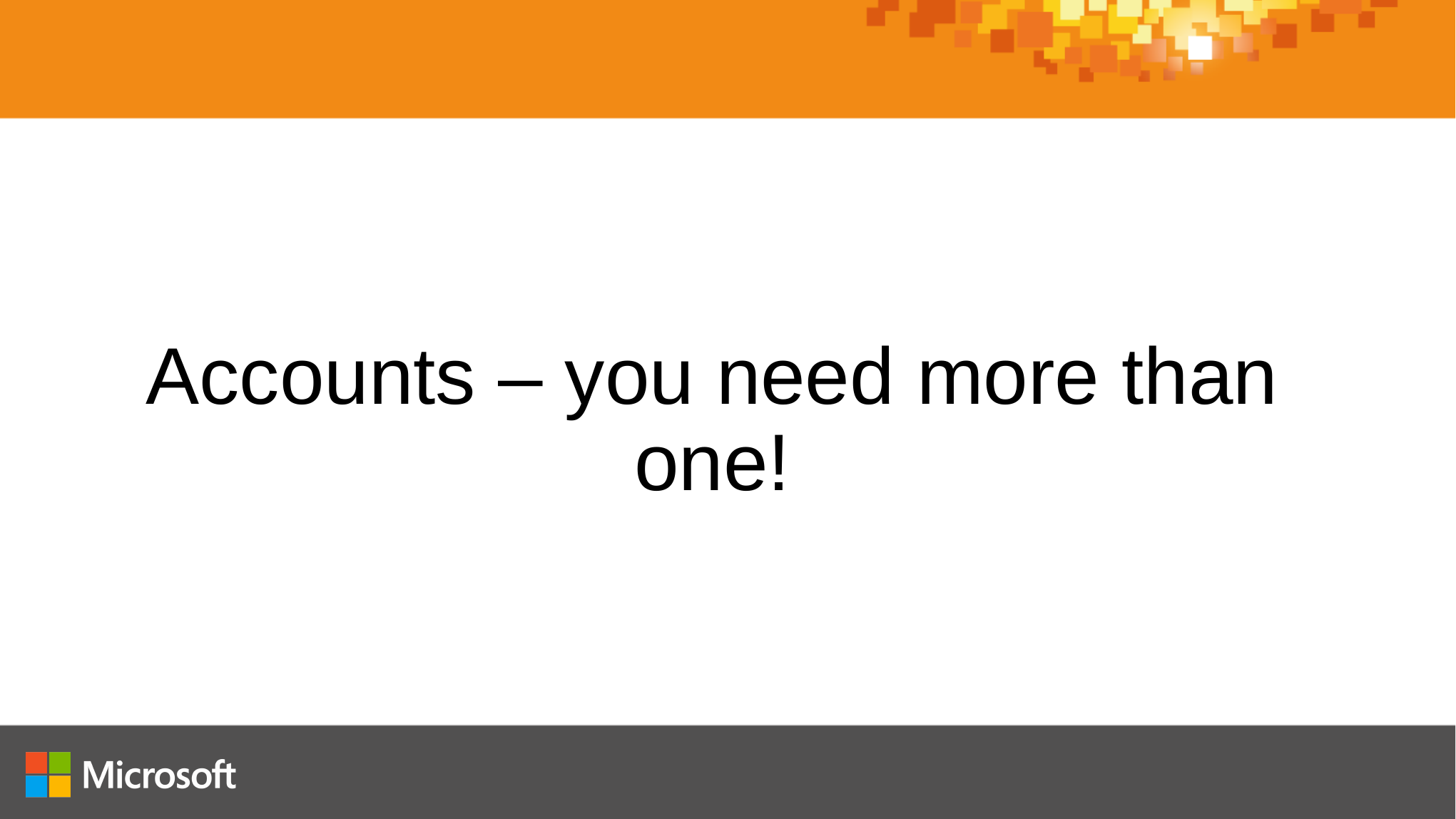

Accounts – you need more than one!